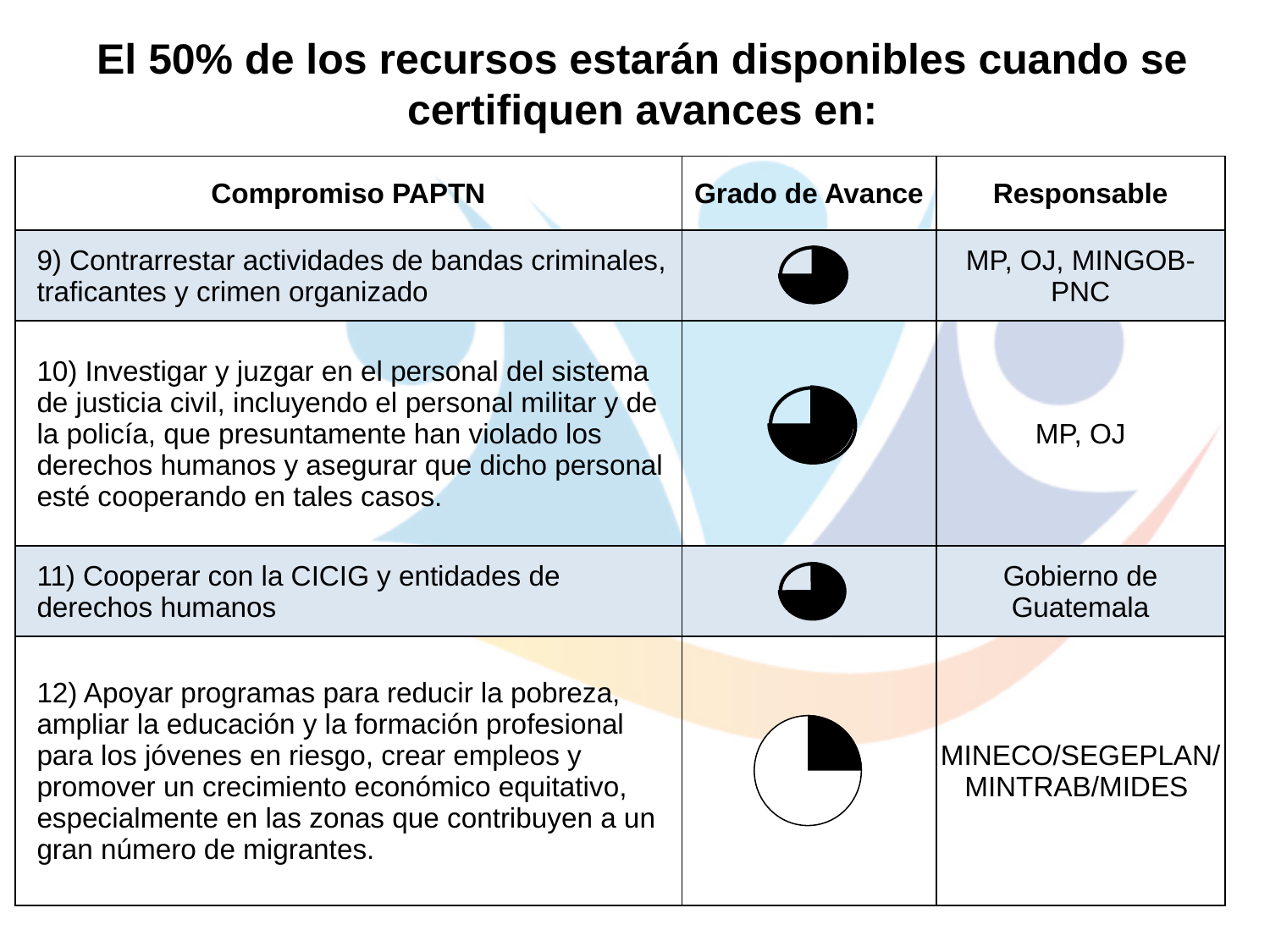

# El 50% de los recursos estarán disponibles cuando se certifiquen avances en:
| Compromiso PAPTN | Grado de Avance | Responsable |
| --- | --- | --- |
| 9) Contrarrestar actividades de bandas criminales, traficantes y crimen organizado |  | MP, OJ, MINGOB-PNC |
| 10) Investigar y juzgar en el personal del sistema de justicia civil, incluyendo el personal militar y de la policía, que presuntamente han violado los derechos humanos y asegurar que dicho personal esté cooperando en tales casos. |  | MP, OJ |
| 11) Cooperar con la CICIG y entidades de derechos humanos |  | Gobierno de Guatemala |
| 12) Apoyar programas para reducir la pobreza, ampliar la educación y la formación profesional para los jóvenes en riesgo, crear empleos y promover un crecimiento económico equitativo, especialmente en las zonas que contribuyen a un gran número de migrantes. |  | MINECO/SEGEPLAN/ MINTRAB/MIDES |